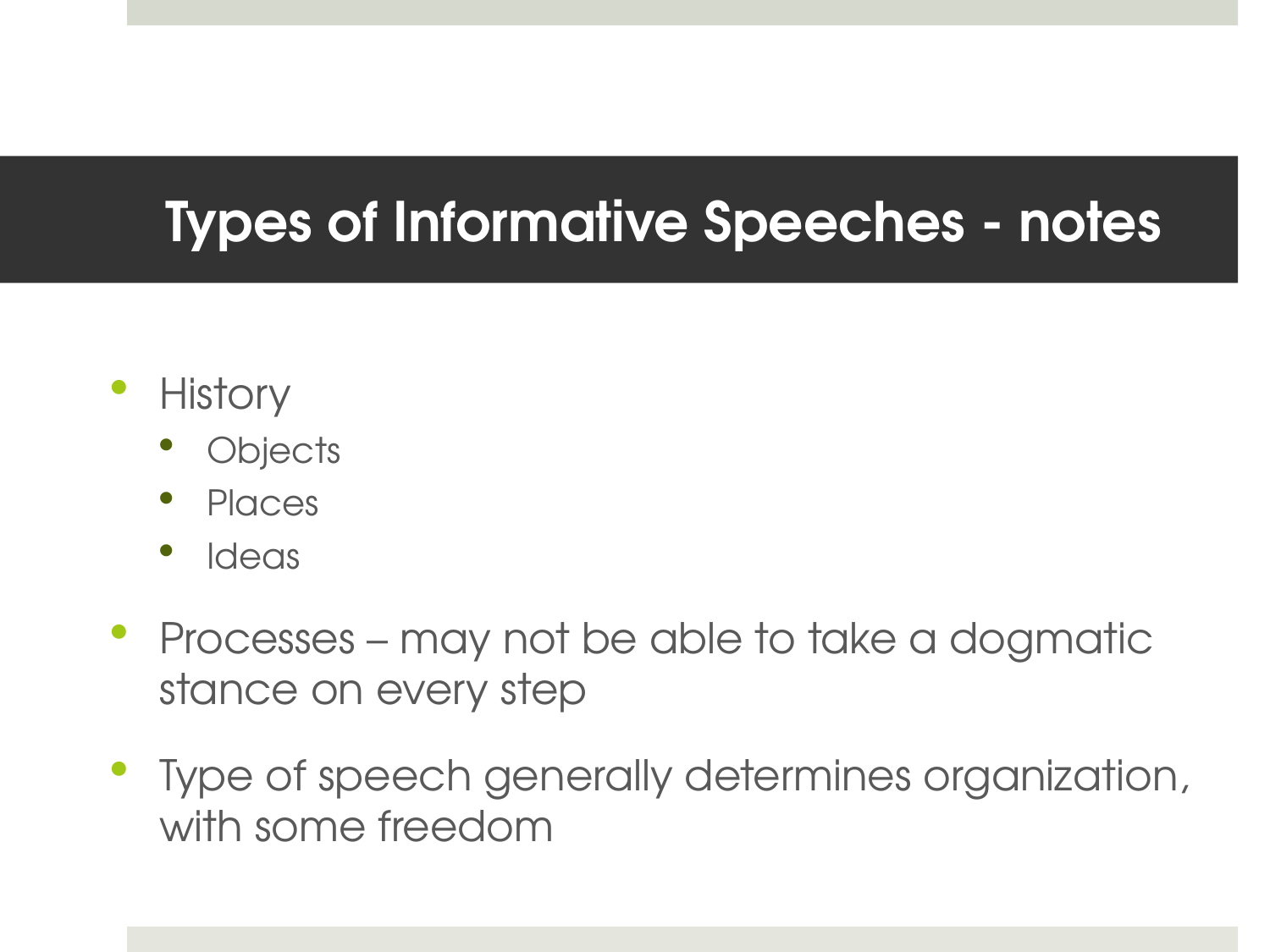

# Types of Informative Speeches - notes
History
Objects
Places
Ideas
Processes – may not be able to take a dogmatic stance on every step
Type of speech generally determines organization, with some freedom